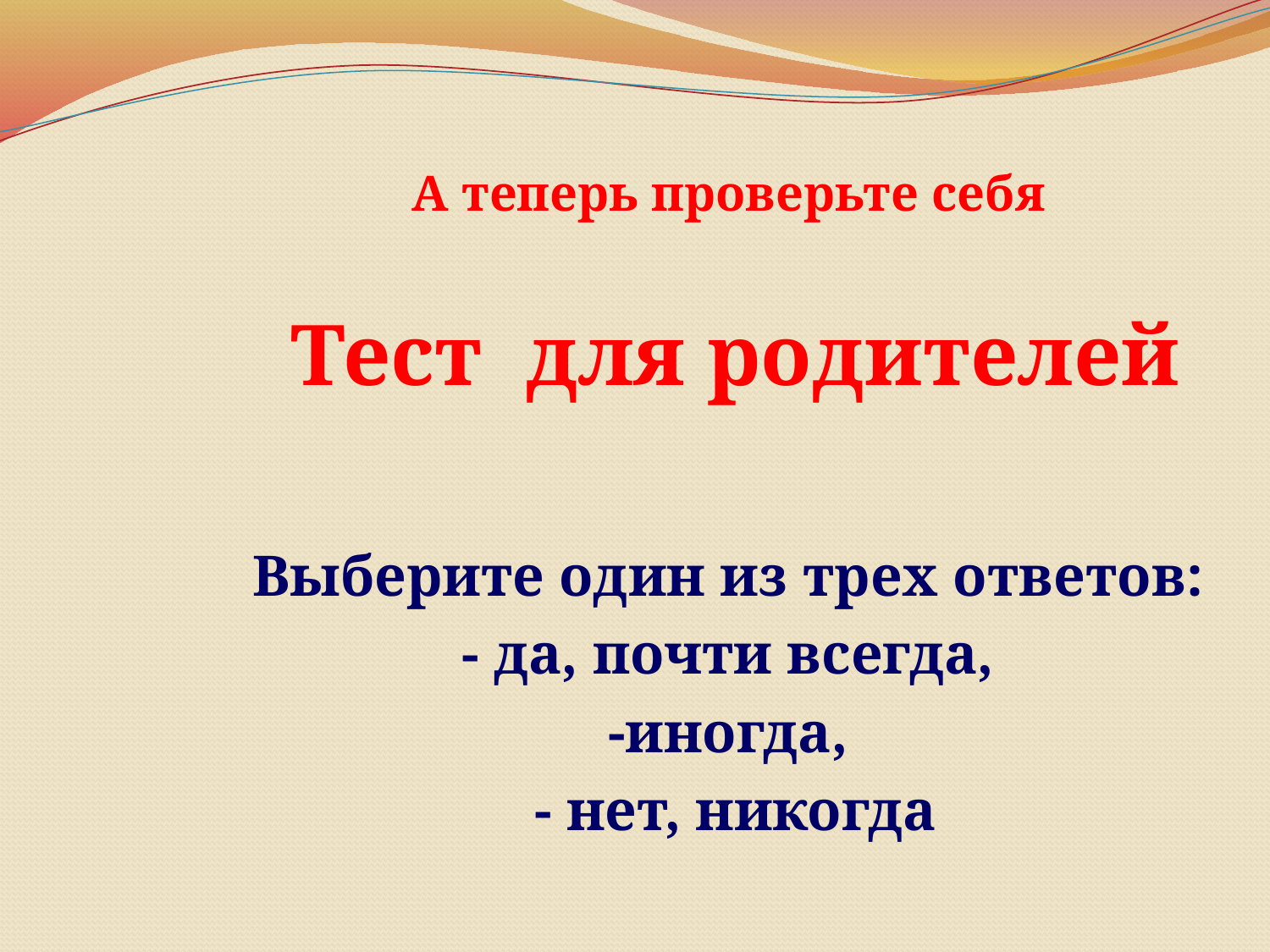

А теперь проверьте себя

Тест  для родителей

Выберите один из трех ответов:
- да, почти всегда,
-иногда,
- нет, никогда